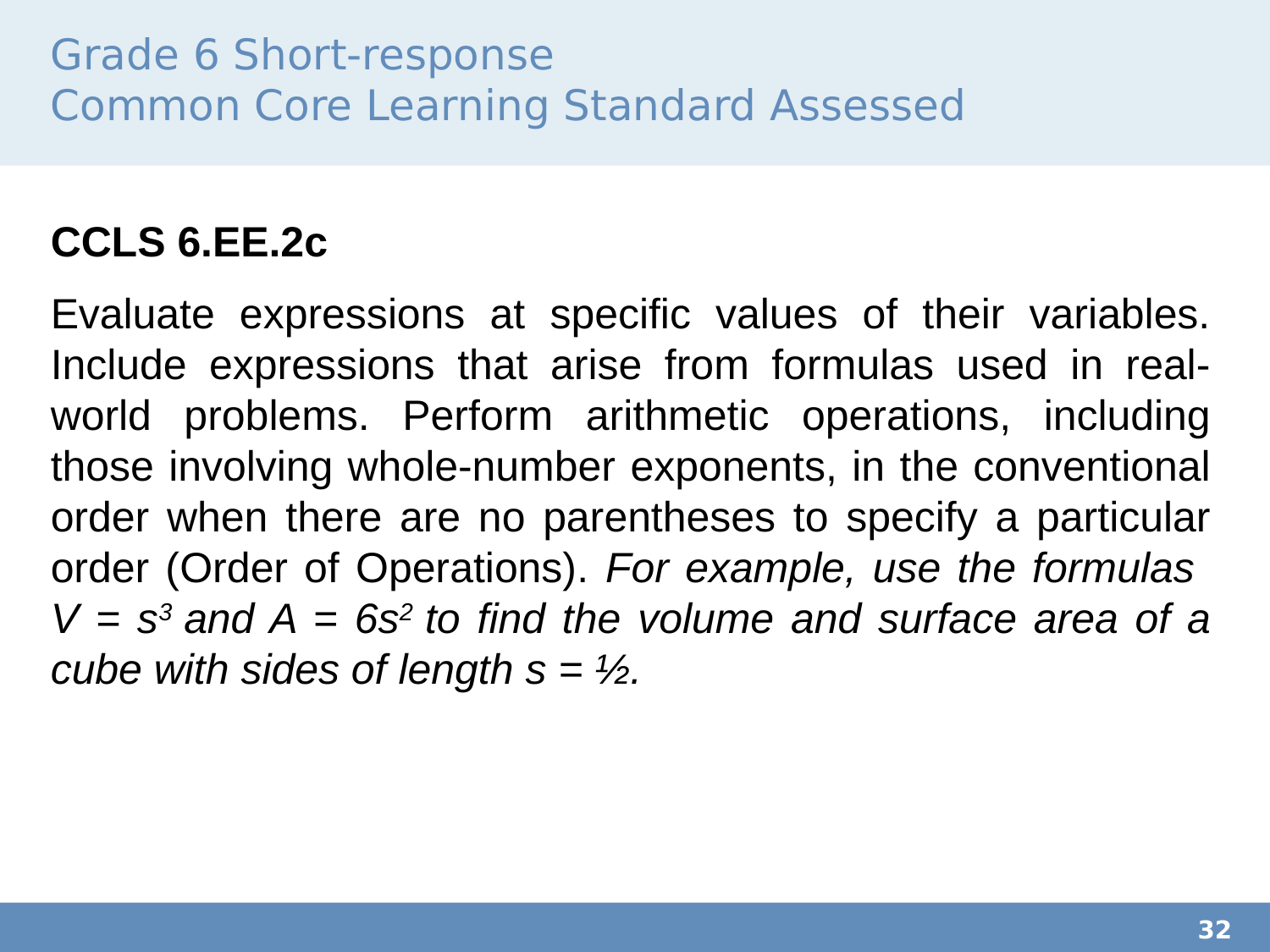

# Grade 6 Short-response Common Core Learning Standard Assessed
CCLS 6.EE.2c
Evaluate expressions at specific values of their variables. Include expressions that arise from formulas used in real-world problems. Perform arithmetic operations, including those involving whole-number exponents, in the conventional order when there are no parentheses to specify a particular order (Order of Operations). For example, use the formulas
V = s3 and A = 6s2 to find the volume and surface area of a cube with sides of length s = ½.

32